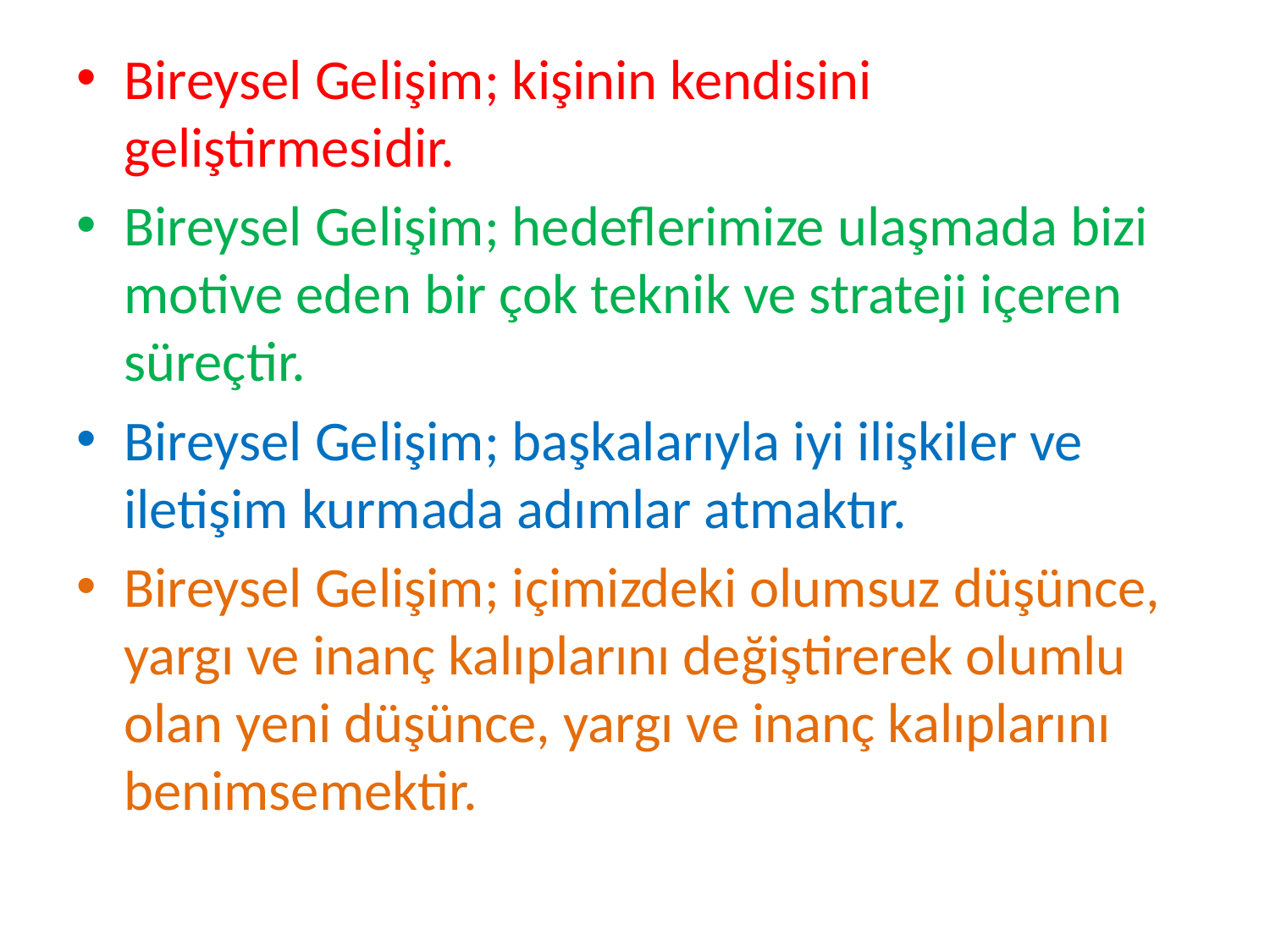

Bireysel Gelişim; kişinin kendisini geliştirmesidir.
Bireysel Gelişim; hedeflerimize ulaşmada bizi motive eden bir çok teknik ve strateji içeren süreçtir.
Bireysel Gelişim; başkalarıyla iyi ilişkiler ve iletişim kurmada adımlar atmaktır.
Bireysel Gelişim; içimizdeki olumsuz düşünce, yargı ve inanç kalıplarını değiştirerek olumlu olan yeni düşünce, yargı ve inanç kalıplarını benimsemektir.